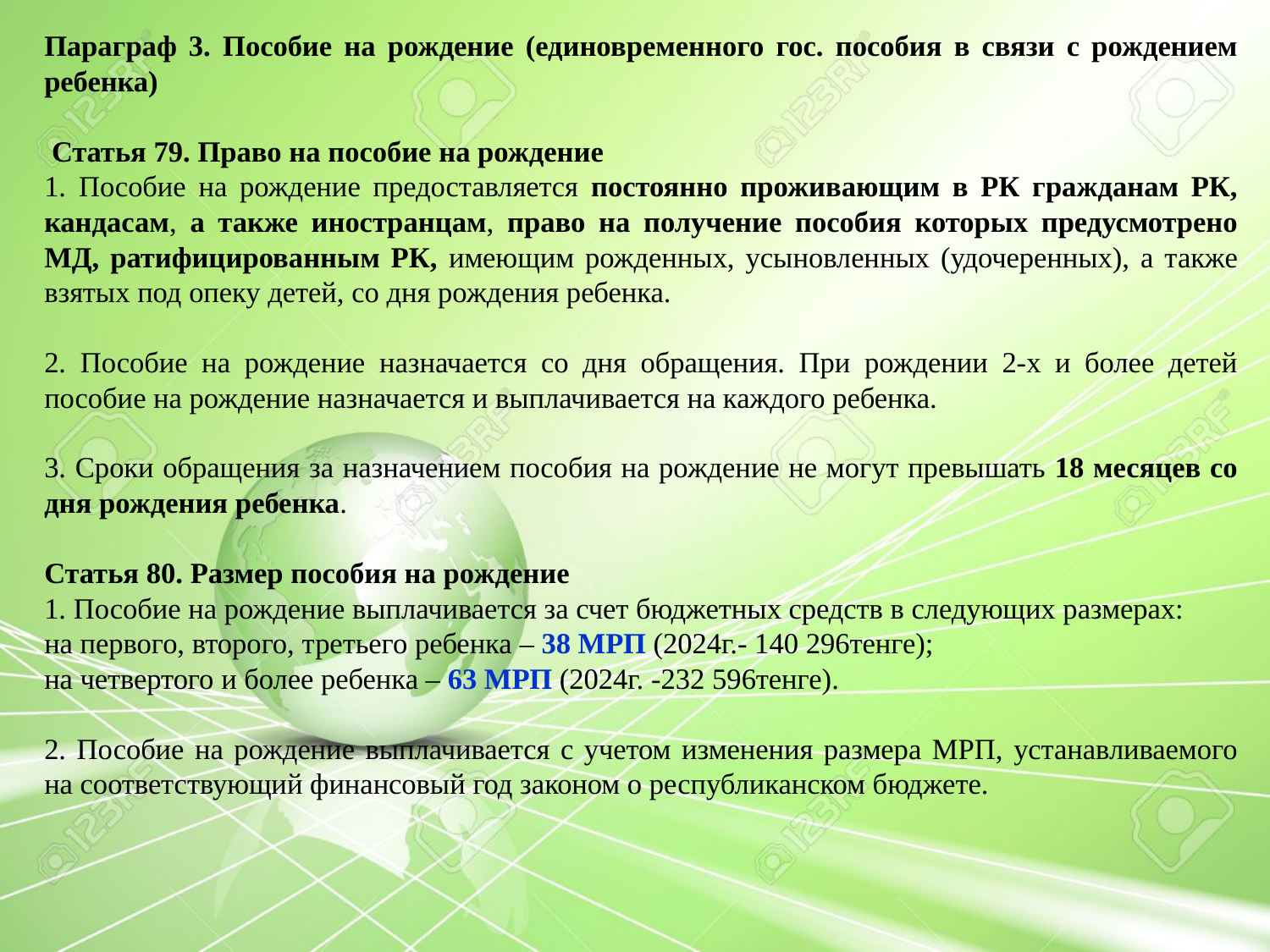

Параграф 3. Пособие на рождение (единовременного гос. пособия в связи с рождением ребенка)

 Статья 79. Право на пособие на рождение
1. Пособие на рождение предоставляется постоянно проживающим в РК гражданам РК, кандасам, а также иностранцам, право на получение пособия которых предусмотрено МД, ратифицированным РК, имеющим рожденных, усыновленных (удочеренных), а также взятых под опеку детей, со дня рождения ребенка.

2. Пособие на рождение назначается со дня обращения. При рождении 2-х и более детей пособие на рождение назначается и выплачивается на каждого ребенка.

3. Сроки обращения за назначением пособия на рождение не могут превышать 18 месяцев со дня рождения ребенка.

Статья 80. Размер пособия на рождение
1. Пособие на рождение выплачивается за счет бюджетных средств в следующих размерах:
на первого, второго, третьего ребенка – 38 МРП (2024г.- 140 296тенге);
на четвертого и более ребенка – 63 МРП (2024г. -232 596тенге).

2. Пособие на рождение выплачивается с учетом изменения размера МРП, устанавливаемого на соответствующий финансовый год законом о республиканском бюджете.